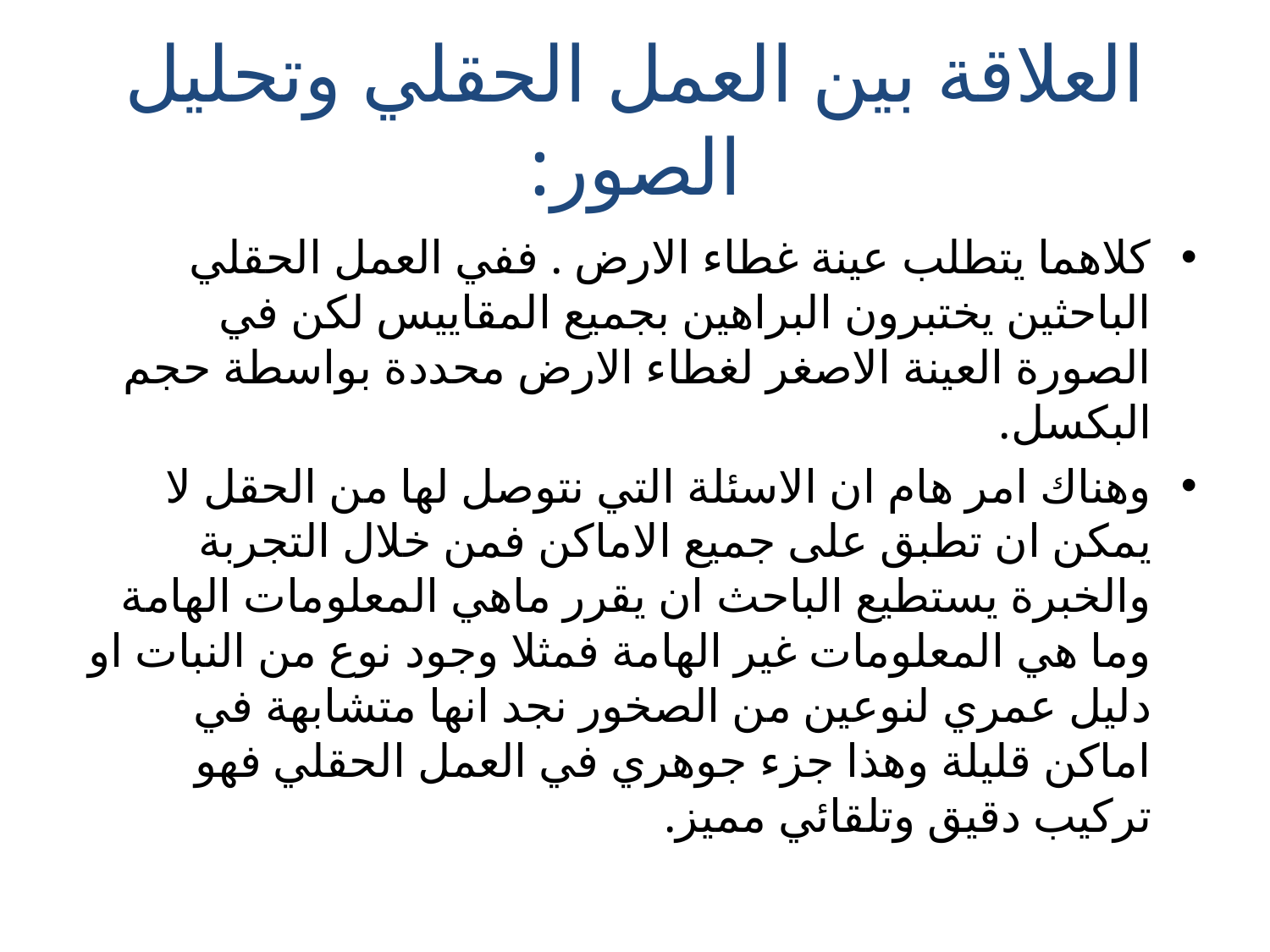

# العلاقة بين العمل الحقلي وتحليل الصور:
كلاهما يتطلب عينة غطاء الارض . ففي العمل الحقلي الباحثين يختبرون البراهين بجميع المقاييس لكن في الصورة العينة الاصغر لغطاء الارض محددة بواسطة حجم البكسل.
وهناك امر هام ان الاسئلة التي نتوصل لها من الحقل لا يمكن ان تطبق على جميع الاماكن فمن خلال التجربة والخبرة يستطيع الباحث ان يقرر ماهي المعلومات الهامة وما هي المعلومات غير الهامة فمثلا وجود نوع من النبات او دليل عمري لنوعين من الصخور نجد انها متشابهة في اماكن قليلة وهذا جزء جوهري في العمل الحقلي فهو تركيب دقيق وتلقائي مميز.